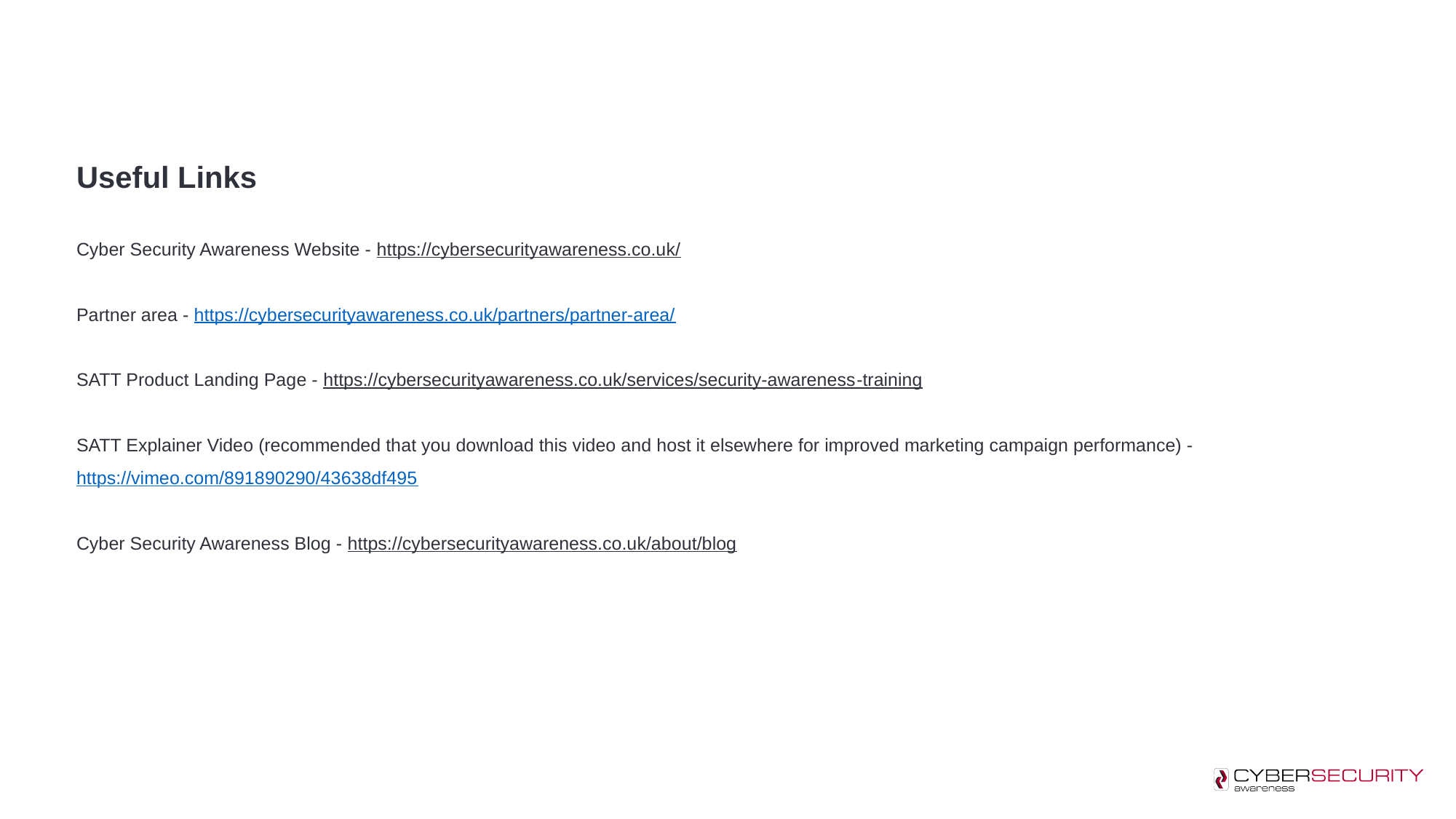

Useful Links

Cyber Security Awareness Website - https://cybersecurityawareness.co.uk/

Partner area - https://cybersecurityawareness.co.uk/partners/partner-area/

SATT Product Landing Page - https://cybersecurityawareness.co.uk/services/security-awareness-training

SATT Explainer Video (recommended that you download this video and host it elsewhere for improved marketing campaign performance) - https://vimeo.com/891890290/43638df495

Cyber Security Awareness Blog - https://cybersecurityawareness.co.uk/about/blog